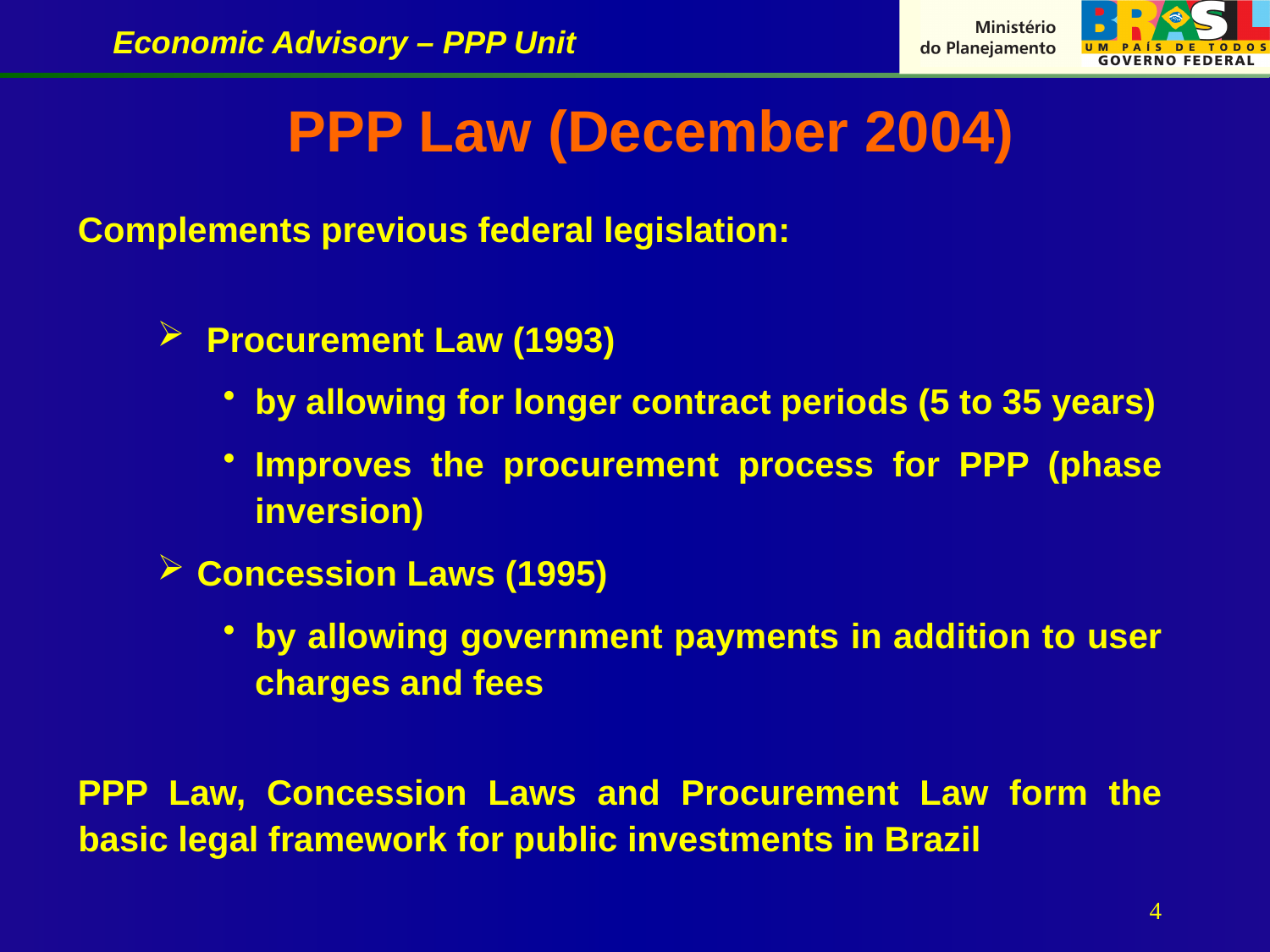

# PPP Law (December 2004)
Complements previous federal legislation:

 Procurement Law (1993)
by allowing for longer contract periods (5 to 35 years)
Improves the procurement process for PPP (phase inversion)
Concession Laws (1995)
by allowing government payments in addition to user charges and fees

PPP Law, Concession Laws and Procurement Law form the basic legal framework for public investments in Brazil
4